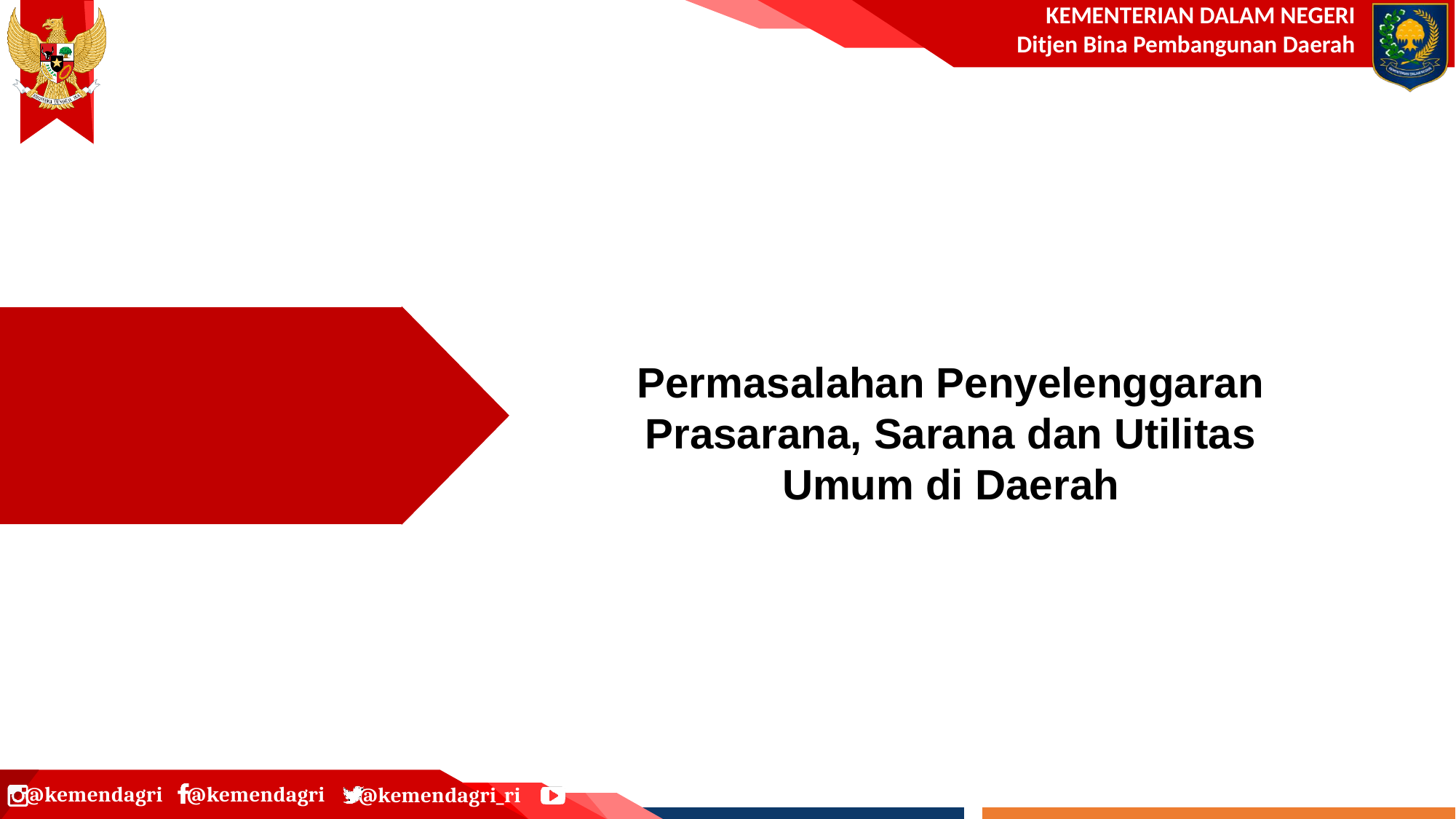

Permasalahan Penyelenggaran Prasarana, Sarana dan Utilitas Umum di Daerah